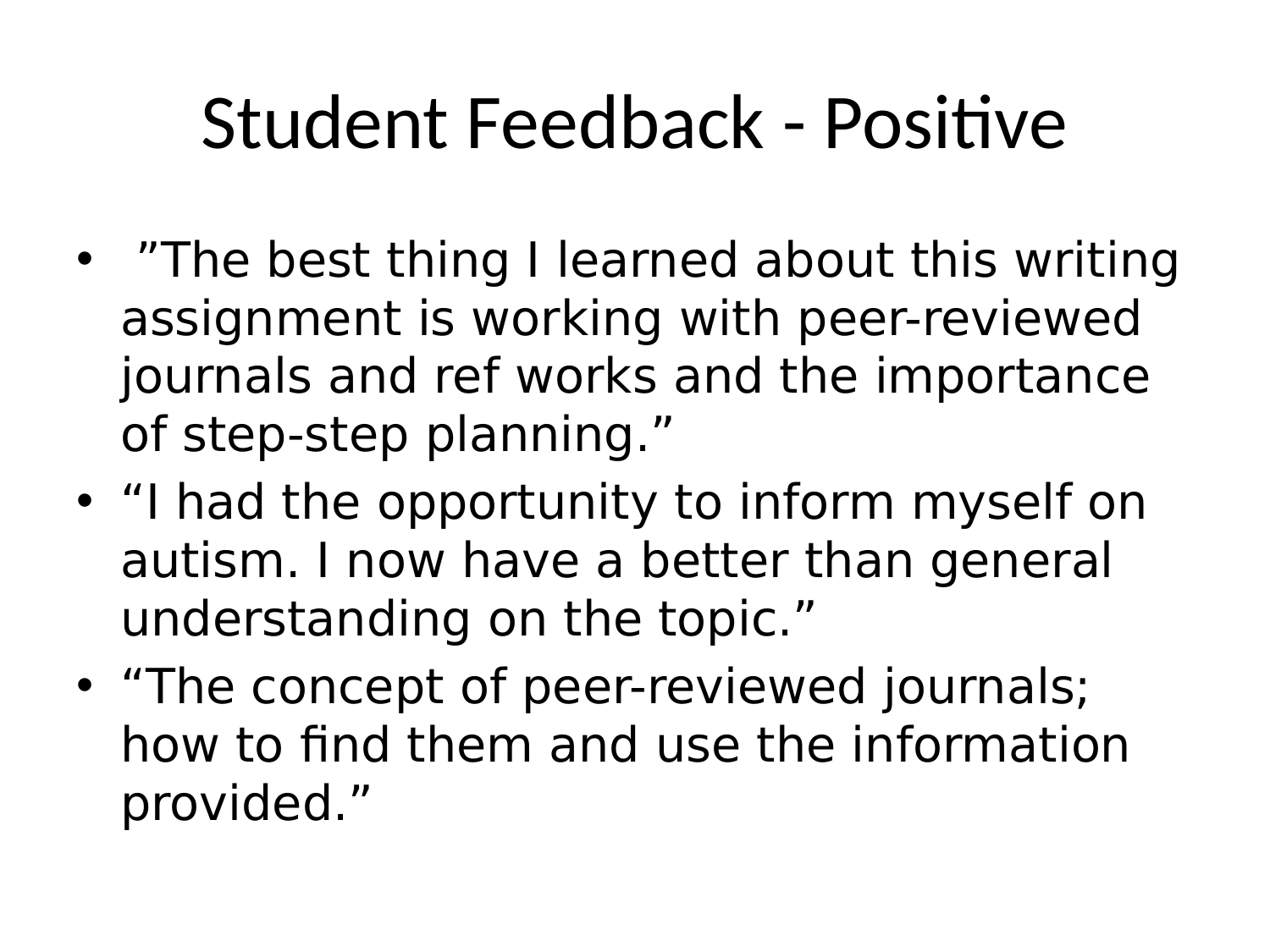

# Student Feedback - Positive
 ”The best thing I learned about this writing assignment is working with peer-reviewed journals and ref works and the importance of step-step planning.”
“I had the opportunity to inform myself on autism. I now have a better than general understanding on the topic.”
“The concept of peer-reviewed journals; how to find them and use the information provided.”